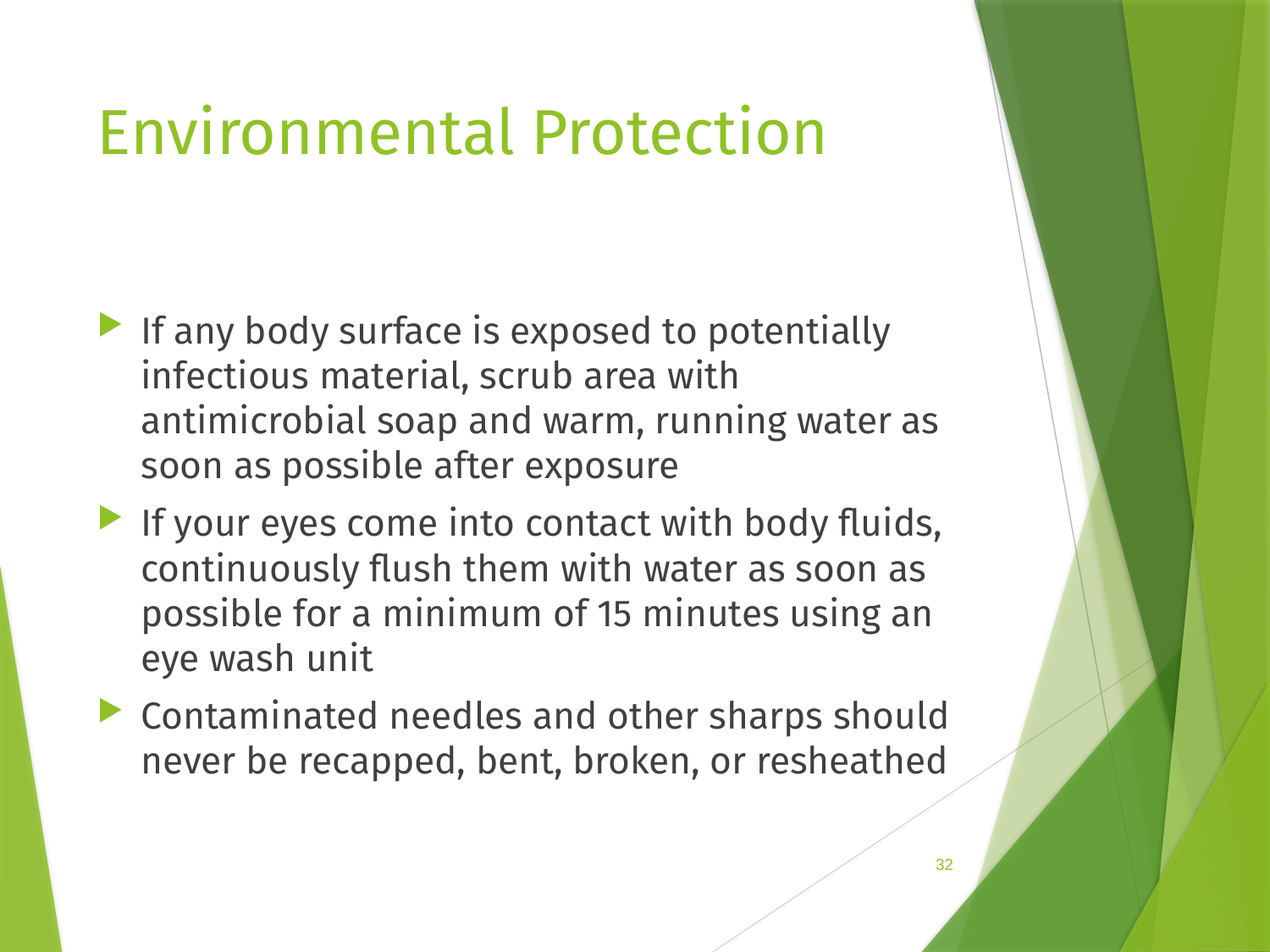

# Environmental Protection
If any body surface is exposed to potentially infectious material, scrub area with antimicrobial soap and warm, running water as soon as possible after exposure
If your eyes come into contact with body fluids, continuously flush them with water as soon as possible for a minimum of 15 minutes using an eye wash unit
Contaminated needles and other sharps should never be recapped, bent, broken, or resheathed

 32